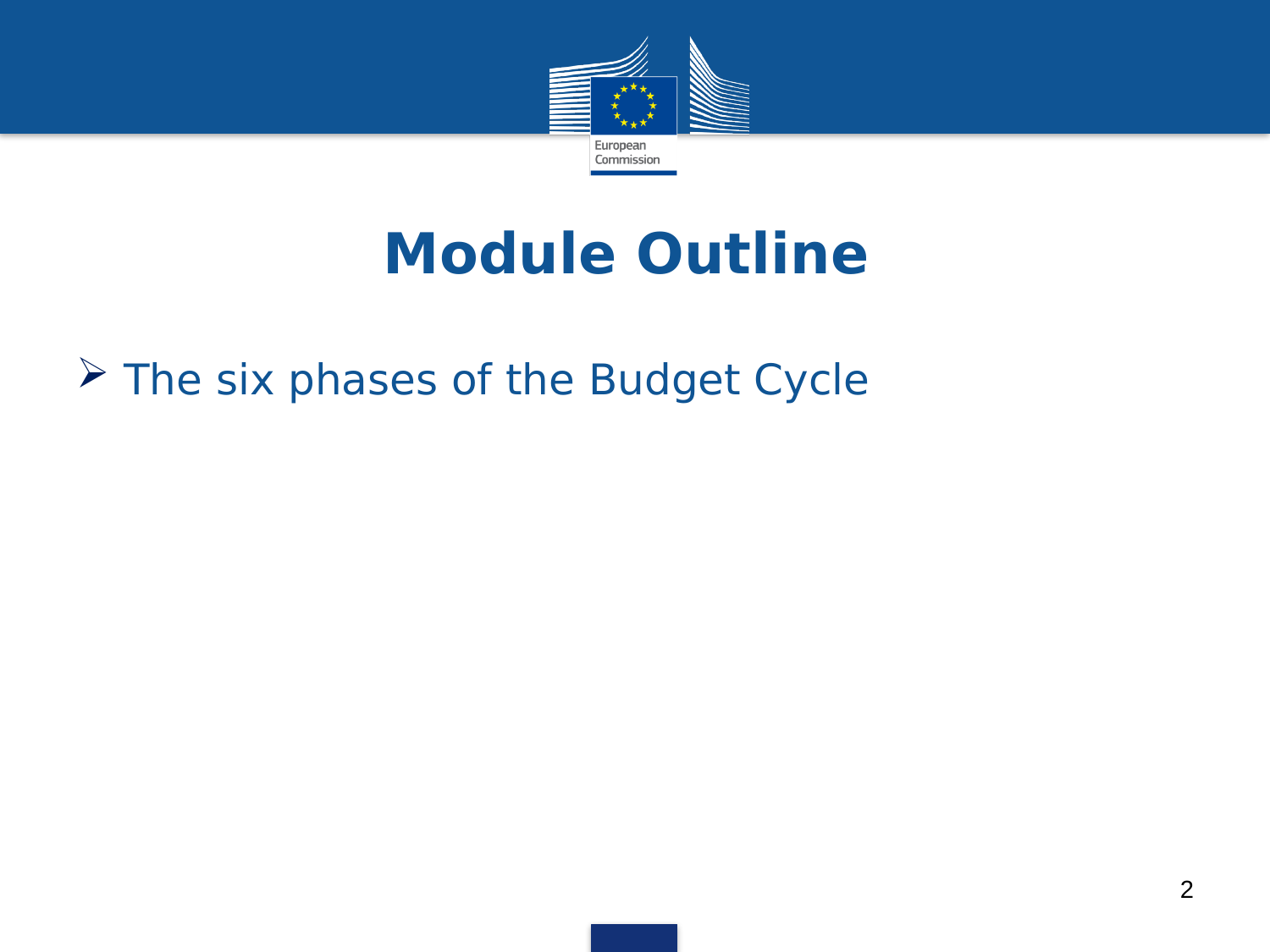

# Module Outline
The six phases of the Budget Cycle

2